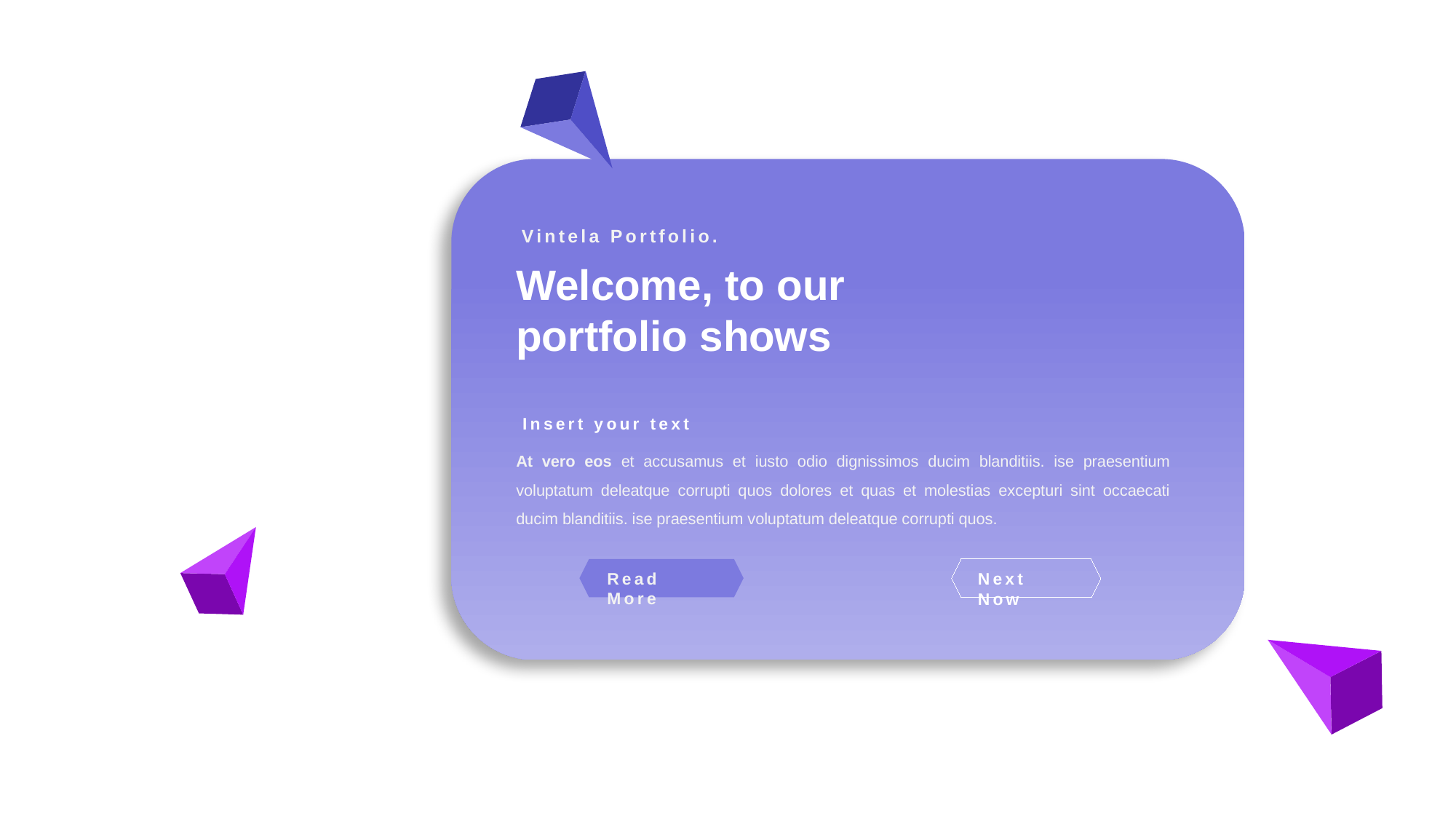

Vintela Portfolio.
Welcome, to our portfolio shows

Insert your text
At vero eos et accusamus et iusto odio dignissimos ducim blanditiis. ise praesentium voluptatum deleatque corrupti quos dolores et quas et molestias excepturi sint occaecati ducim blanditiis. ise praesentium voluptatum deleatque corrupti quos.

Read More
Next Now